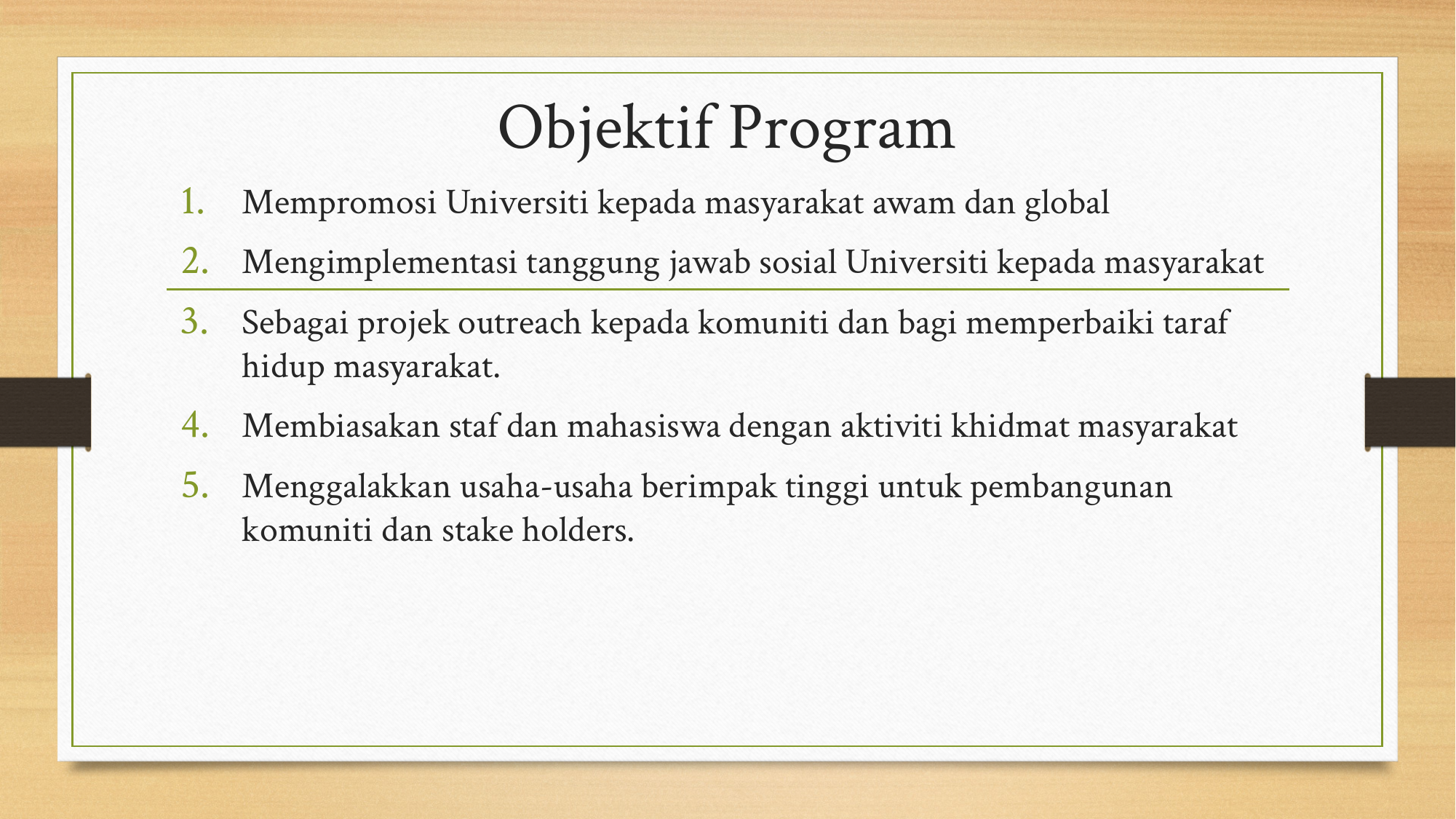

# Objektif Program
Mempromosi Universiti kepada masyarakat awam dan global
Mengimplementasi tanggung jawab sosial Universiti kepada masyarakat
Sebagai projek outreach kepada komuniti dan bagi memperbaiki taraf hidup masyarakat.
Membiasakan staf dan mahasiswa dengan aktiviti khidmat masyarakat
Menggalakkan usaha-usaha berimpak tinggi untuk pembangunan komuniti dan stake holders.